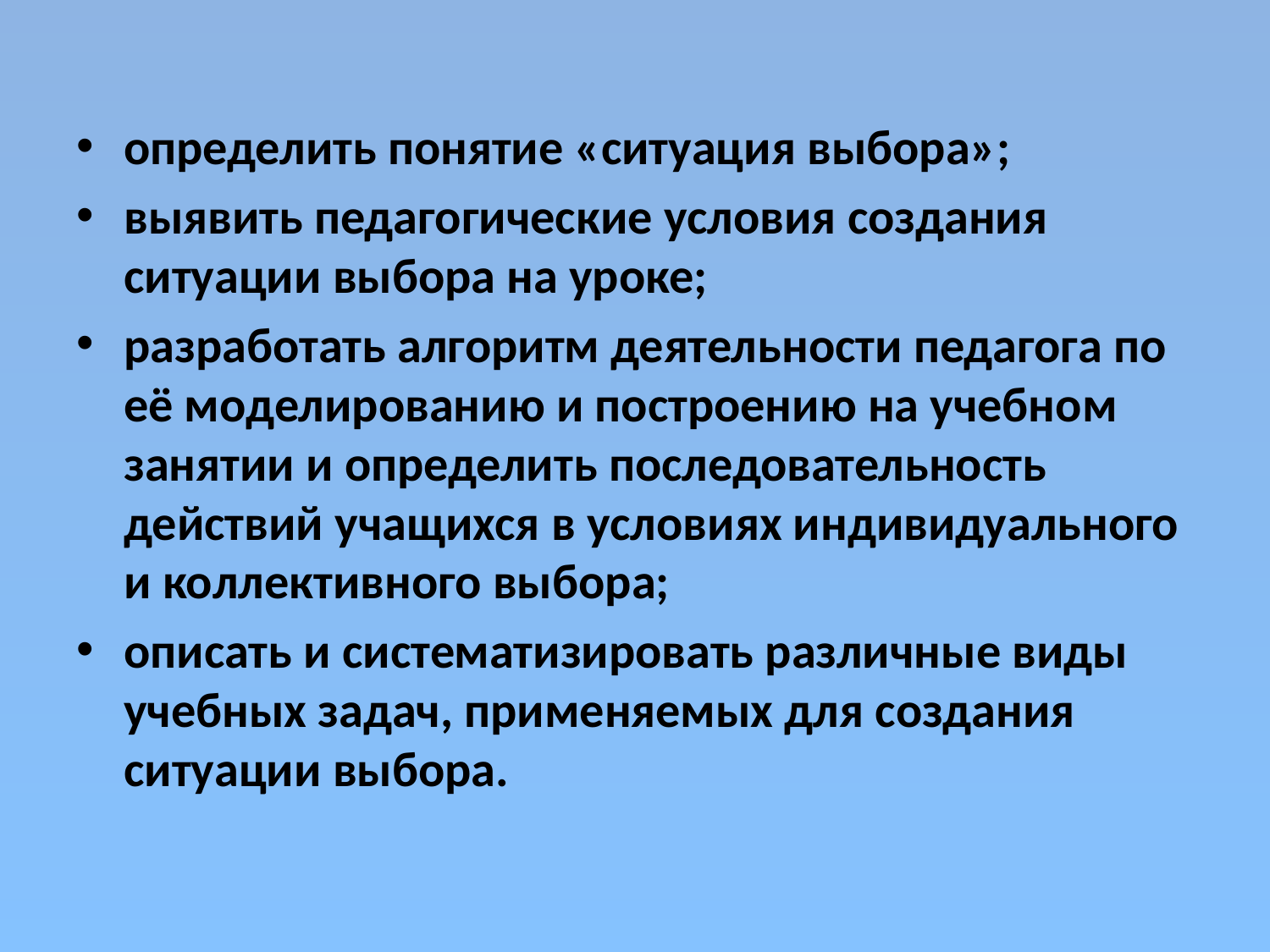

определить понятие «ситуация выбора»;
выявить педагогические условия создания ситуации выбора на уроке;
разработать алгоритм деятельности педагога по её моделированию и построению на учебном занятии и определить последовательность действий учащихся в условиях индивидуального и коллективного выбора;
описать и систематизировать различные виды учебных задач, применяемых для создания ситуации выбора.